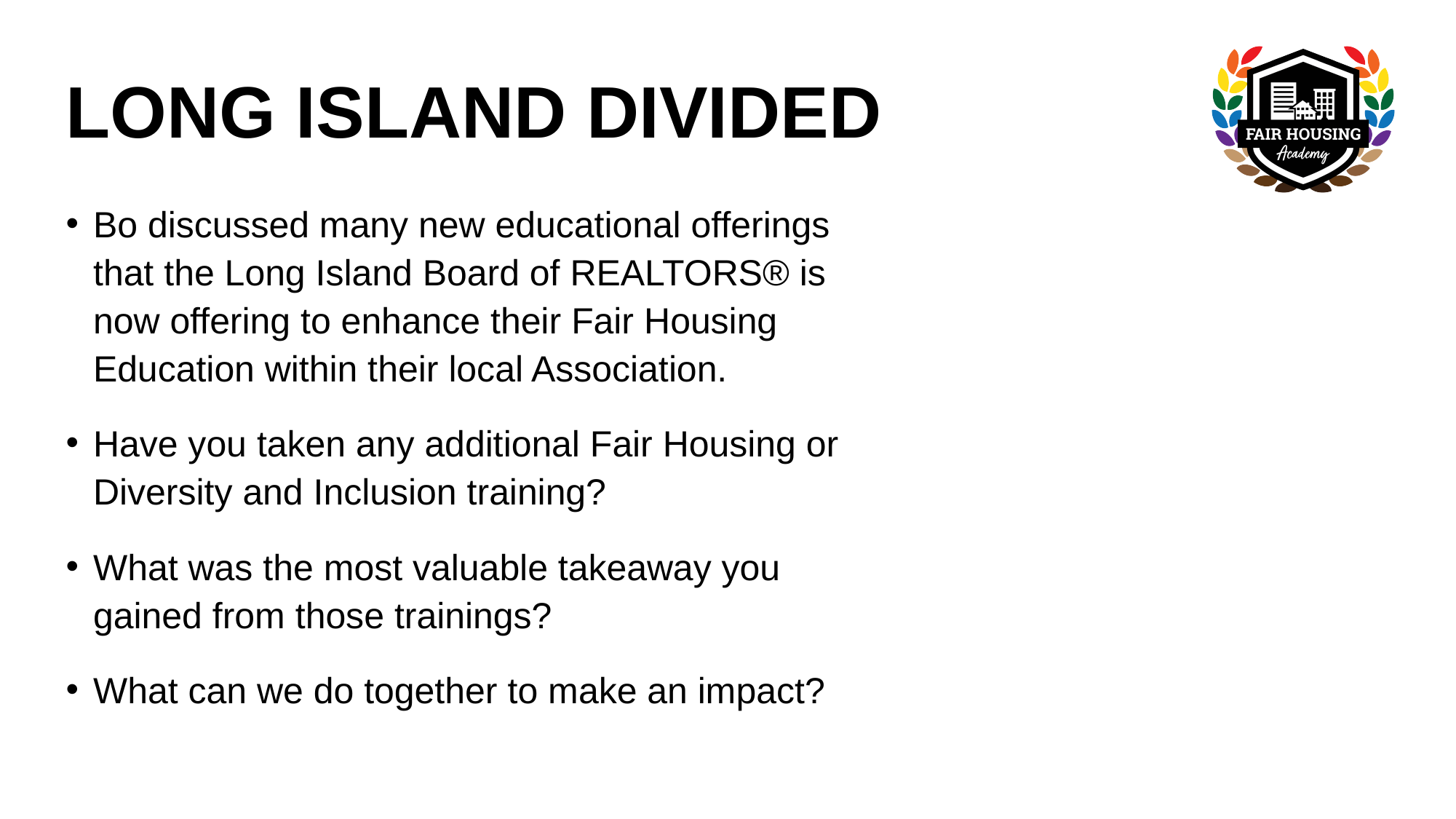

# LONG ISLAND DIVIDED
Bo discussed many new educational offerings that the Long Island Board of REALTORS® is now offering to enhance their Fair Housing Education within their local Association.
Have you taken any additional Fair Housing or Diversity and Inclusion training?
What was the most valuable takeaway you gained from those trainings?
What can we do together to make an impact?